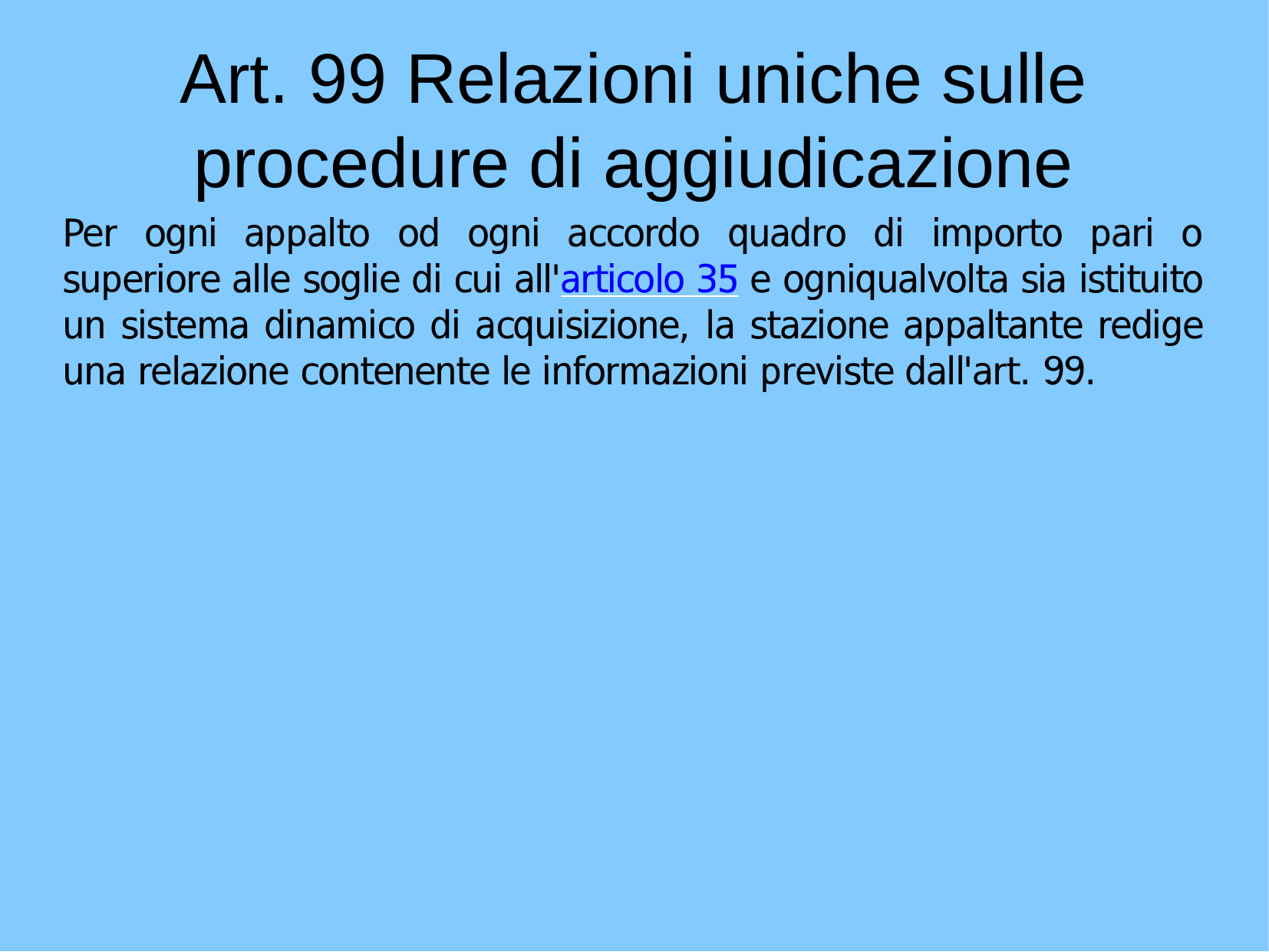

Art. 99 Relazioni uniche sulle procedure di aggiudicazione
Per ogni appalto od ogni accordo quadro di importo pari o superiore alle soglie di cui all'articolo 35 e ogniqualvolta sia istituito un sistema dinamico di acquisizione, la stazione appaltante redige una relazione contenente le informazioni previste dall'art. 99.